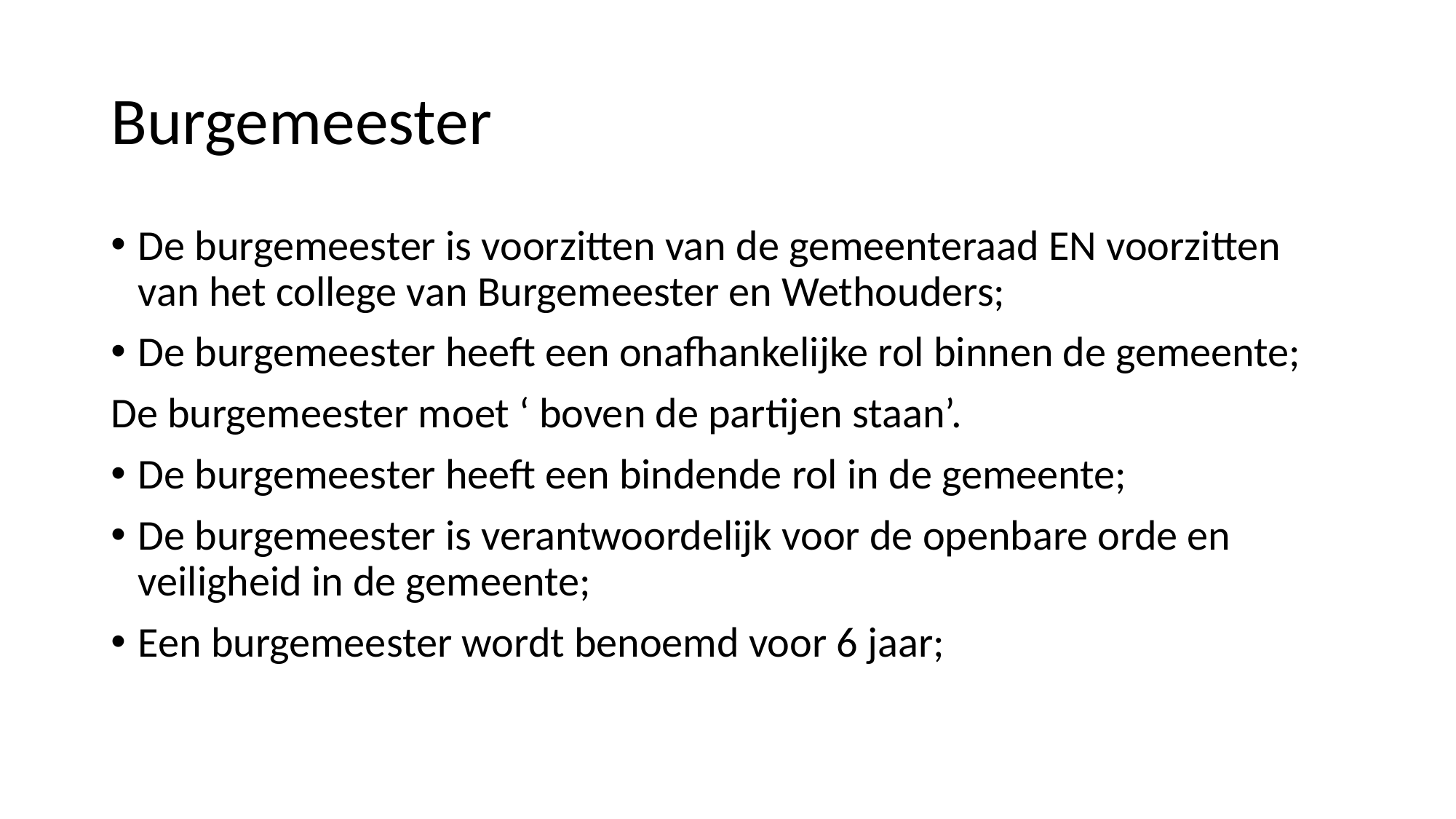

# Burgemeester
De burgemeester is voorzitten van de gemeenteraad EN voorzitten van het college van Burgemeester en Wethouders;
De burgemeester heeft een onafhankelijke rol binnen de gemeente;
De burgemeester moet ‘ boven de partijen staan’.
De burgemeester heeft een bindende rol in de gemeente;
De burgemeester is verantwoordelijk voor de openbare orde en veiligheid in de gemeente;
Een burgemeester wordt benoemd voor 6 jaar;